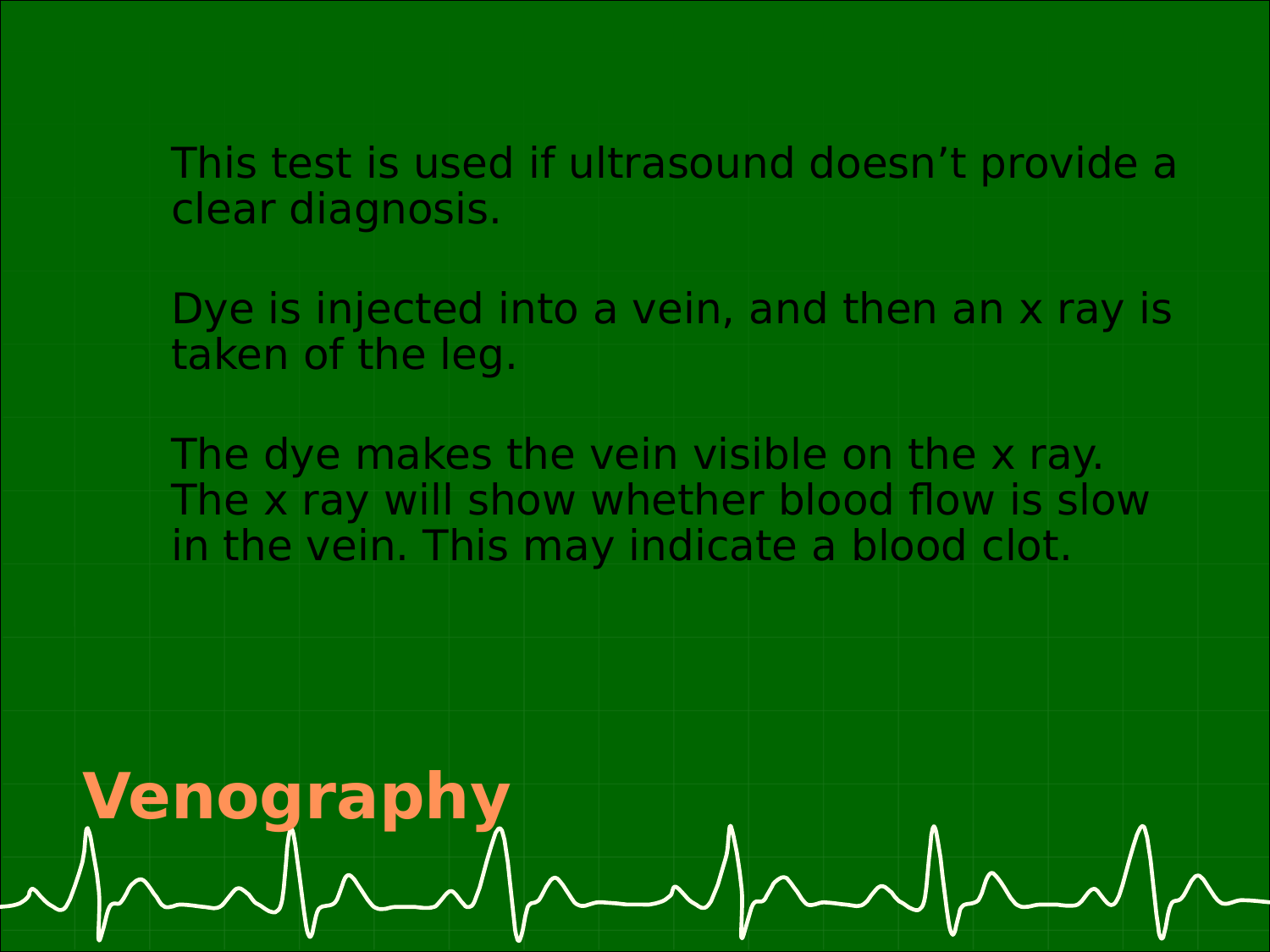

This test is used if ultrasound doesn’t provide a clear diagnosis.

	Dye is injected into a vein, and then an x ray is taken of the leg.

	The dye makes the vein visible on the x ray. The x ray will show whether blood flow is slow in the vein. This may indicate a blood clot.

# Venography